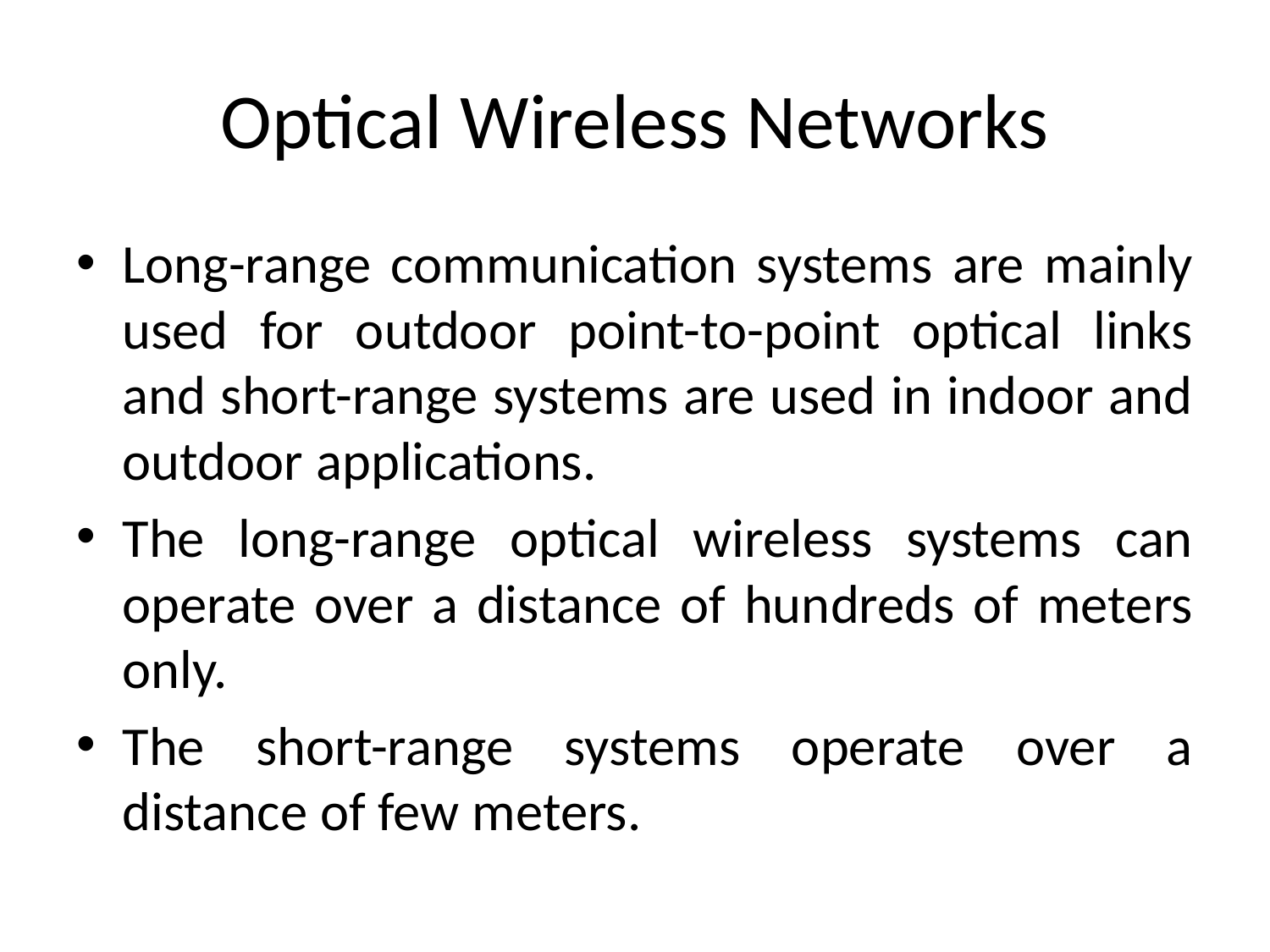

# Optical Wireless Networks
Long-range communication systems are mainly used for outdoor point-to-point optical links and short-range systems are used in indoor and outdoor applications.
The long-range optical wireless systems can operate over a distance of hundreds of meters only.
The short-range systems operate over a distance of few meters.